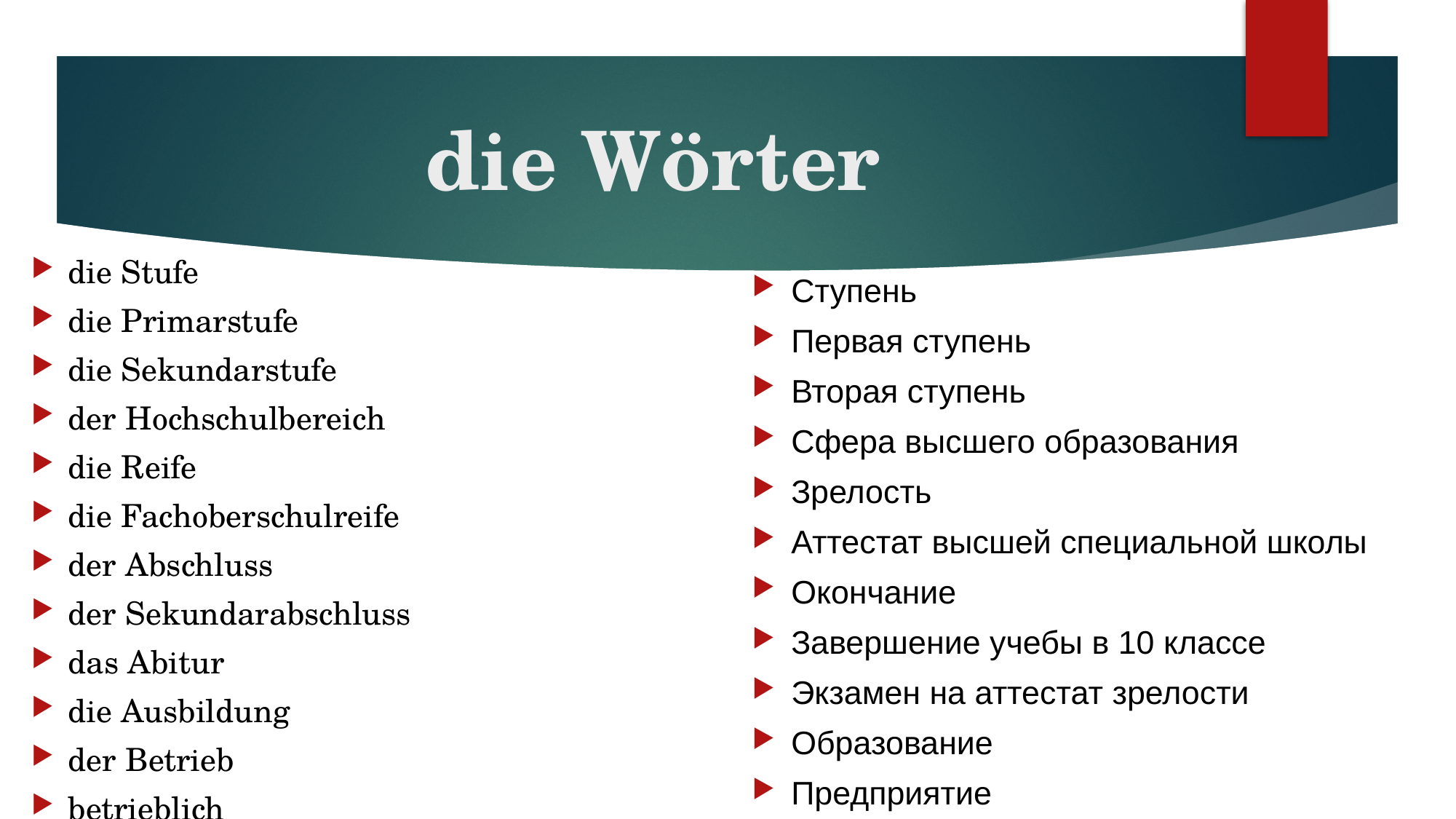

# die Wörter
die Stufe
die Primarstufe
die Sekundarstufe
der Hochschulbereich
die Reife
die Fachoberschulreife
der Abschluss
der Sekundarabschluss
das Abitur
die Ausbildung
der Betrieb
betrieblich

Ступень
Первая ступень
Вторая ступень
Сфера высшего образования
Зрелость
Аттестат высшей специальной школы
Окончание
Завершение учебы в 10 классе
Экзамен на аттестат зрелости
Образование
Предприятие
производственный